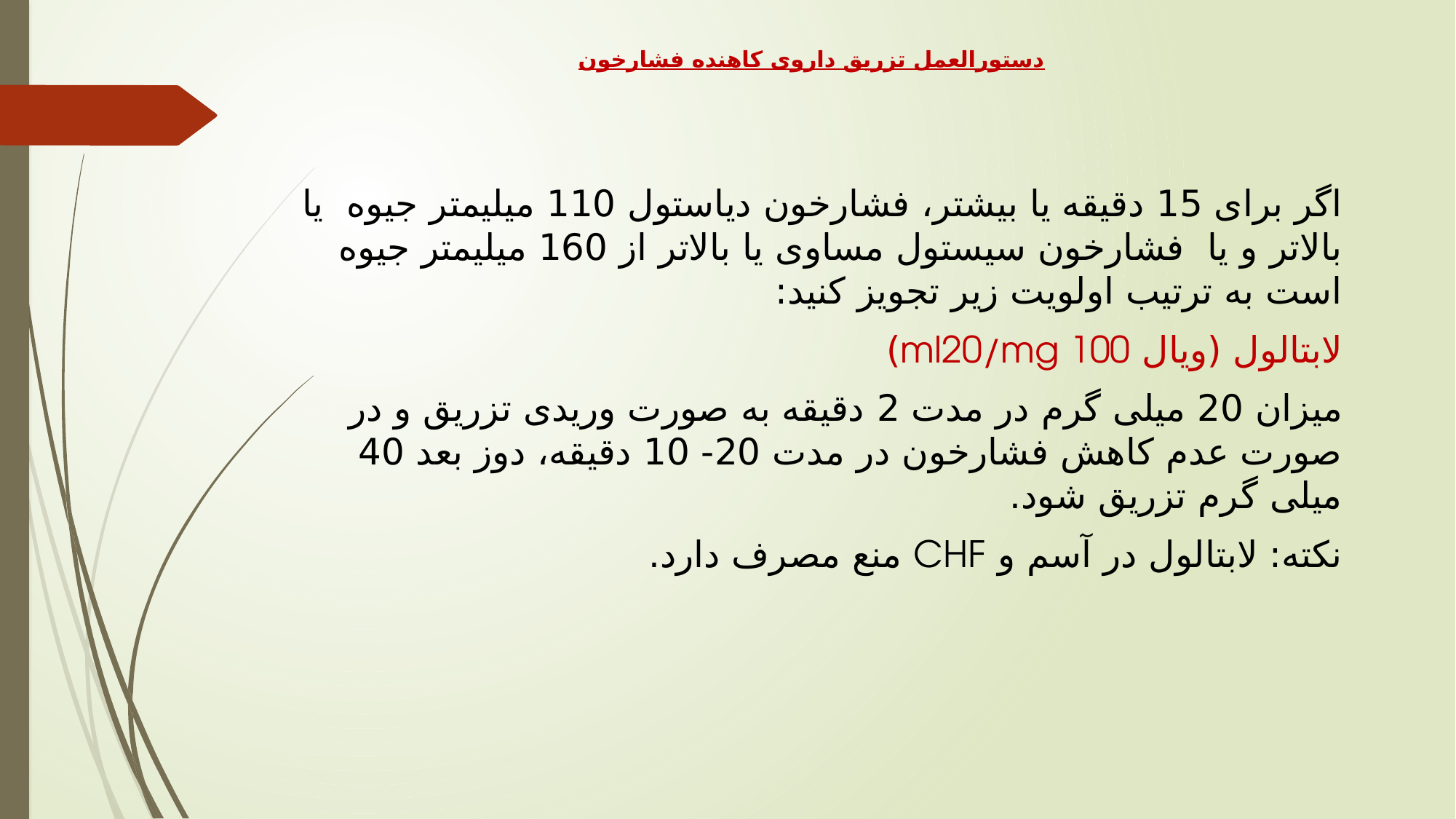

# دستورالعمل تزریق داروی کاهنده فشارخون
اگر برای 15 دقیقه یا بیشتر، فشارخون دیاستول 110 میلیمتر جیوه  یا بالاتر و یا  فشارخون سیستول مساوی یا بالاتر از 160 میلیمتر جیوه است به ترتیب اولویت زیر تجویز کنید:
لابتالول (ویال ml20/mg 100)
میزان 20 میلی گرم در مدت 2 دقیقه به صورت وریدی تزریق و در صورت عدم کاهش فشارخون در مدت 20- 10 دقیقه، دوز بعد 40 میلی گرم تزریق شود.
نکته: لابتالول در آسم و CHF منع مصرف دارد.